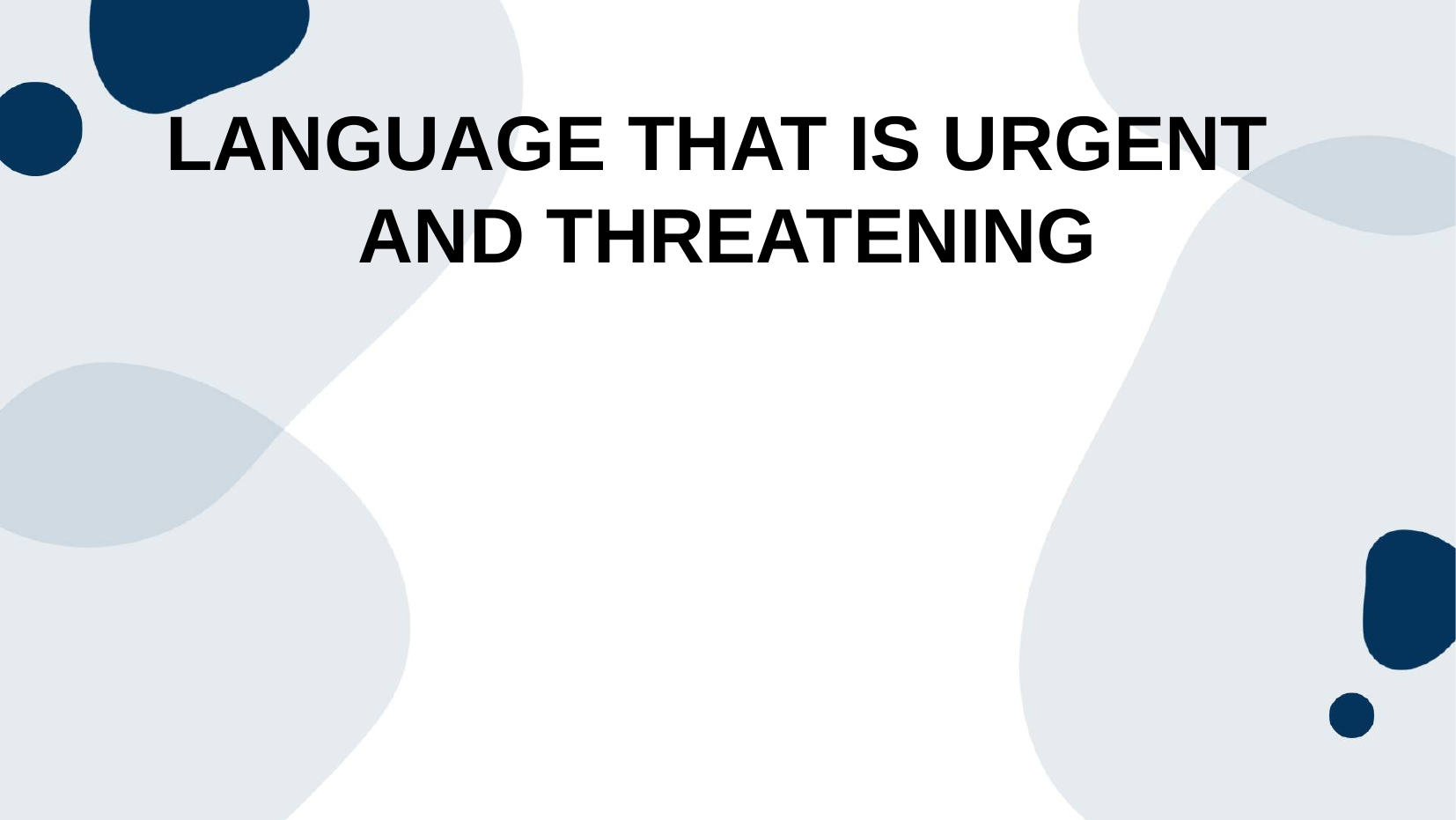

# Language that is urgent and threatening